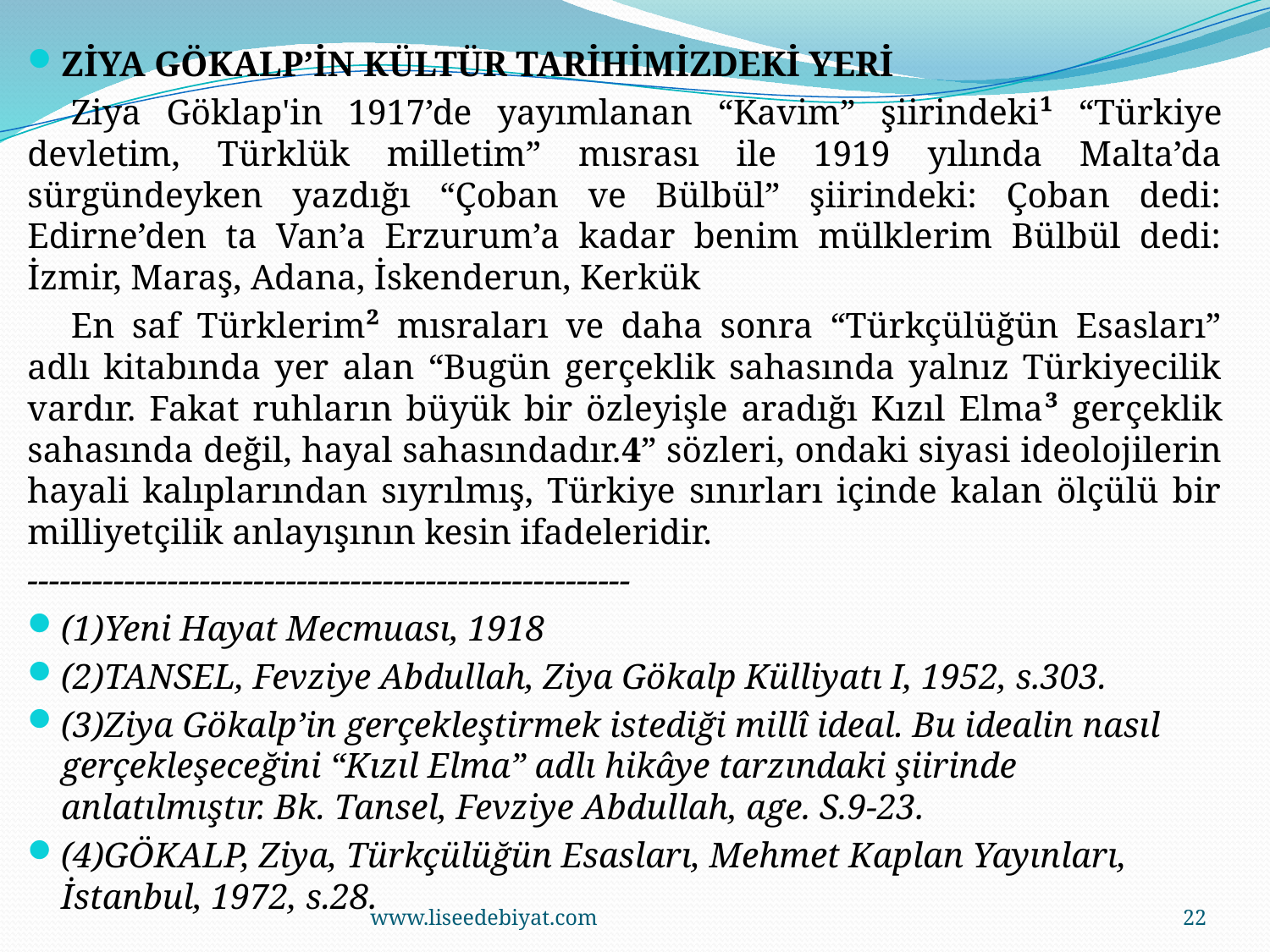

ZİYA GÖKALP’İN KÜLTÜR TARİHİMİZDEKİ YERİ
Ziya Göklap'in 1917’de yayımlanan “Kavim” şiirindeki¹ “Türkiye devletim, Türklük milletim” mısrası ile 1919 yılında Malta’da sürgündeyken yazdığı “Çoban ve Bülbül” şiirindeki: Çoban dedi: Edirne’den ta Van’a Erzurum’a kadar benim mülklerim Bülbül dedi: İzmir, Maraş, Adana, İskenderun, Kerkük
En saf Türklerim² mısraları ve daha sonra “Türkçülüğün Esasları” adlı kitabında yer alan “Bugün gerçeklik sahasında yalnız Türkiyecilik vardır. Fakat ruhların büyük bir özleyişle aradığı Kızıl Elma³ gerçeklik sahasında değil, hayal sahasındadır.4” sözleri, ondaki siyasi ideolojilerin hayali kalıplarından sıyrılmış, Türkiye sınırları içinde kalan ölçülü bir milliyetçilik anlayışının kesin ifadeleridir.
--------------------------------------------------------
(1)Yeni Hayat Mecmuası, 1918
(2)TANSEL, Fevziye Abdullah, Ziya Gökalp Külliyatı I, 1952, s.303.
(3)Ziya Gökalp’in gerçekleştirmek istediği millî ideal. Bu idealin nasıl gerçekleşeceğini “Kızıl Elma” adlı hikâye tarzındaki şiirinde anlatılmıştır. Bk. Tansel, Fevziye Abdullah, age. S.9-23.
(4)GÖKALP, Ziya, Türkçülüğün Esasları, Mehmet Kaplan Yayınları, İstanbul, 1972, s.28.

www.liseedebiyat.com
22